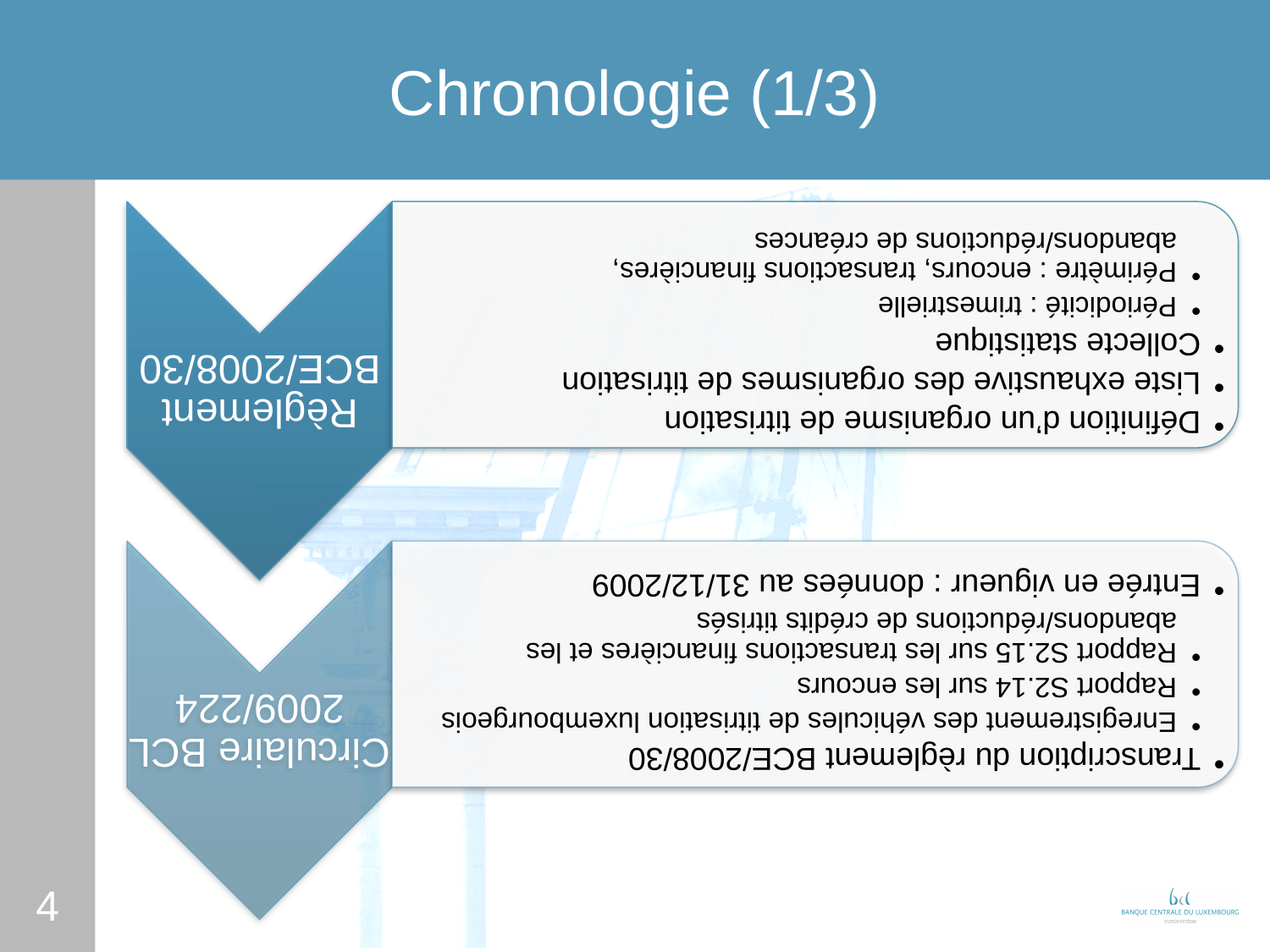

# Chronologie (1/3)
Règlement BCE/2008/30
Définition d’un organisme de titrisation
Liste exhaustive des organismes de titrisation
Collecte statistique
Périodicité : trimestrielle
Périmètre : encours, transactions financières, abandons/réductions de créances
Circulaire BCL 2009/224
Transcription du règlement BCE/2008/30
Enregistrement des véhicules de titrisation luxembourgeois
Rapport S2.14 sur les encours
Rapport S2.15 sur les transactions financières et les abandons/réductions de crédits titrisés
Entrée en vigueur : données au 31/12/2009
4